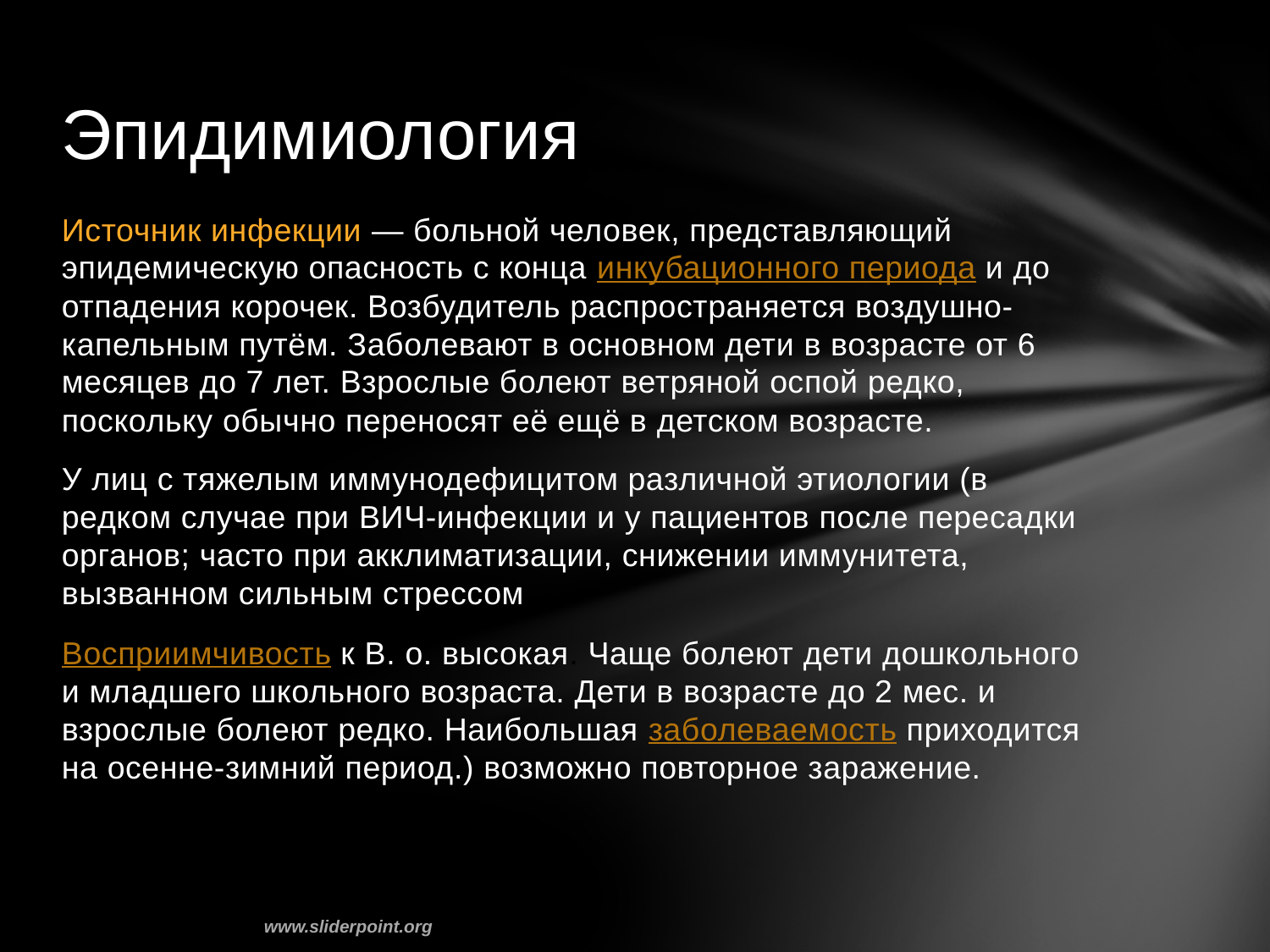

# Эпидимиология
Источник инфекции — больной человек, представляющий эпидемическую опасность с конца инкубационного периода и до отпадения корочек. Возбудитель распространяется воздушно-капельным путём. Заболевают в основном дети в возрасте от 6 месяцев до 7 лет. Взрослые болеют ветряной оспой редко, поскольку обычно переносят её ещё в детском возрасте.
У лиц с тяжелым иммунодефицитом различной этиологии (в редком случае при ВИЧ-инфекции и у пациентов после пересадки органов; часто при акклиматизации, снижении иммунитета, вызванном сильным стрессом
Восприимчивость к В. о. высокая. Чаще болеют дети дошкольного и младшего школьного возраста. Дети в возрасте до 2 мес. и взрослые болеют редко. Наибольшая заболеваемость приходится на осенне-зимний период.) возможно повторное заражение.
www.sliderpoint.org